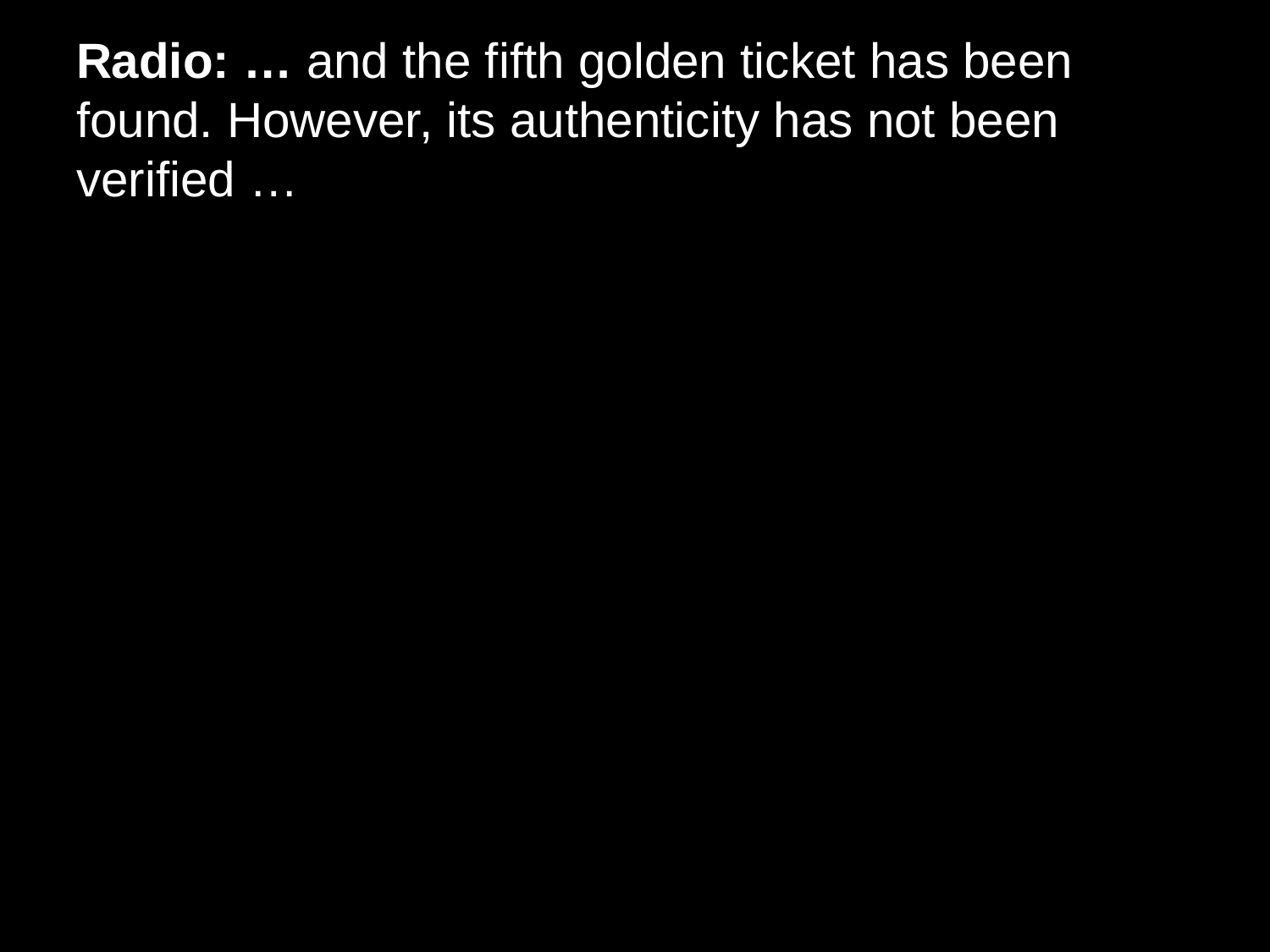

# Radio: … and the fifth golden ticket has been found. However, its authenticity has not been verified …